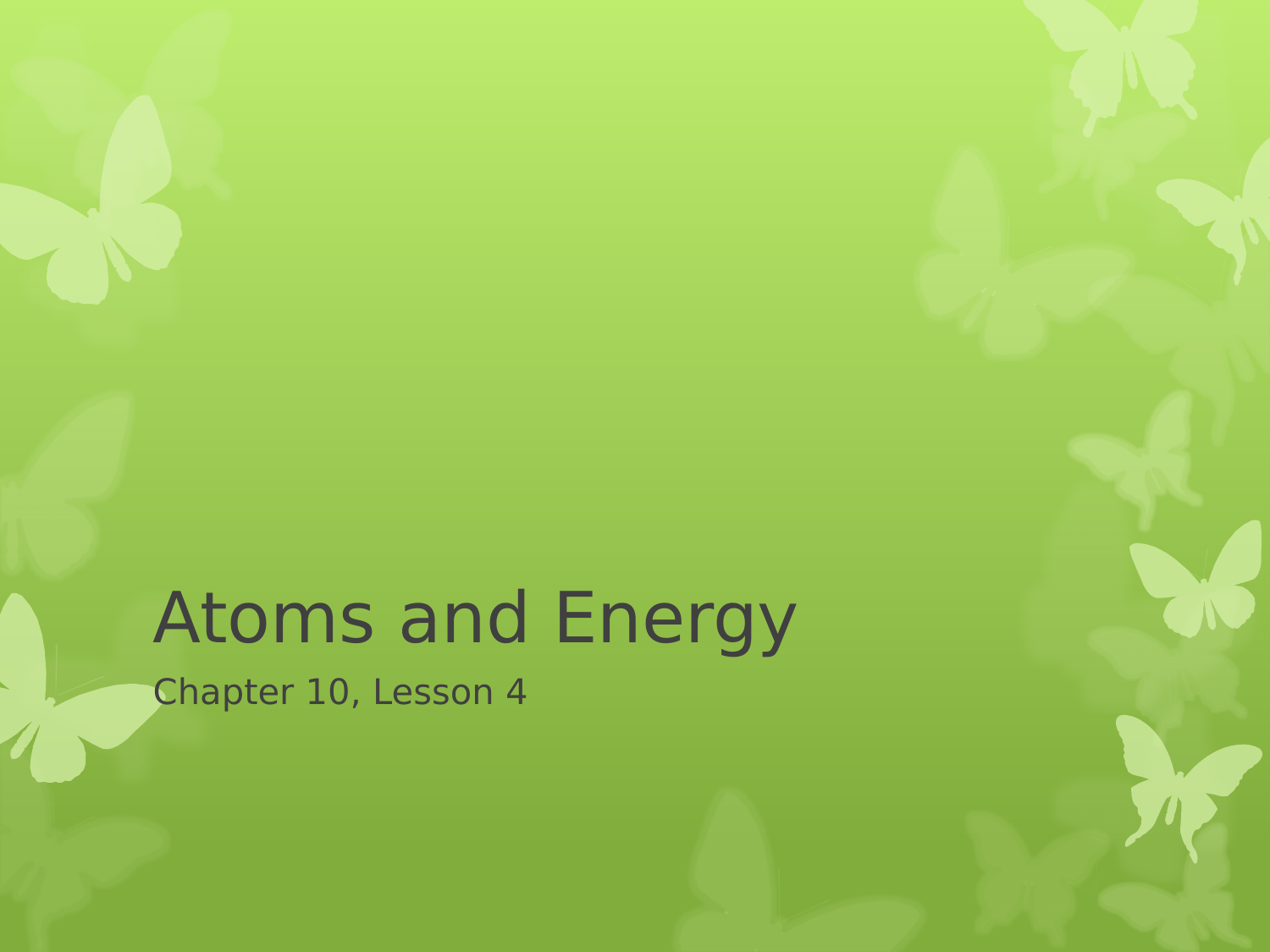

# Atoms and Energy
Chapter 10, Lesson 4